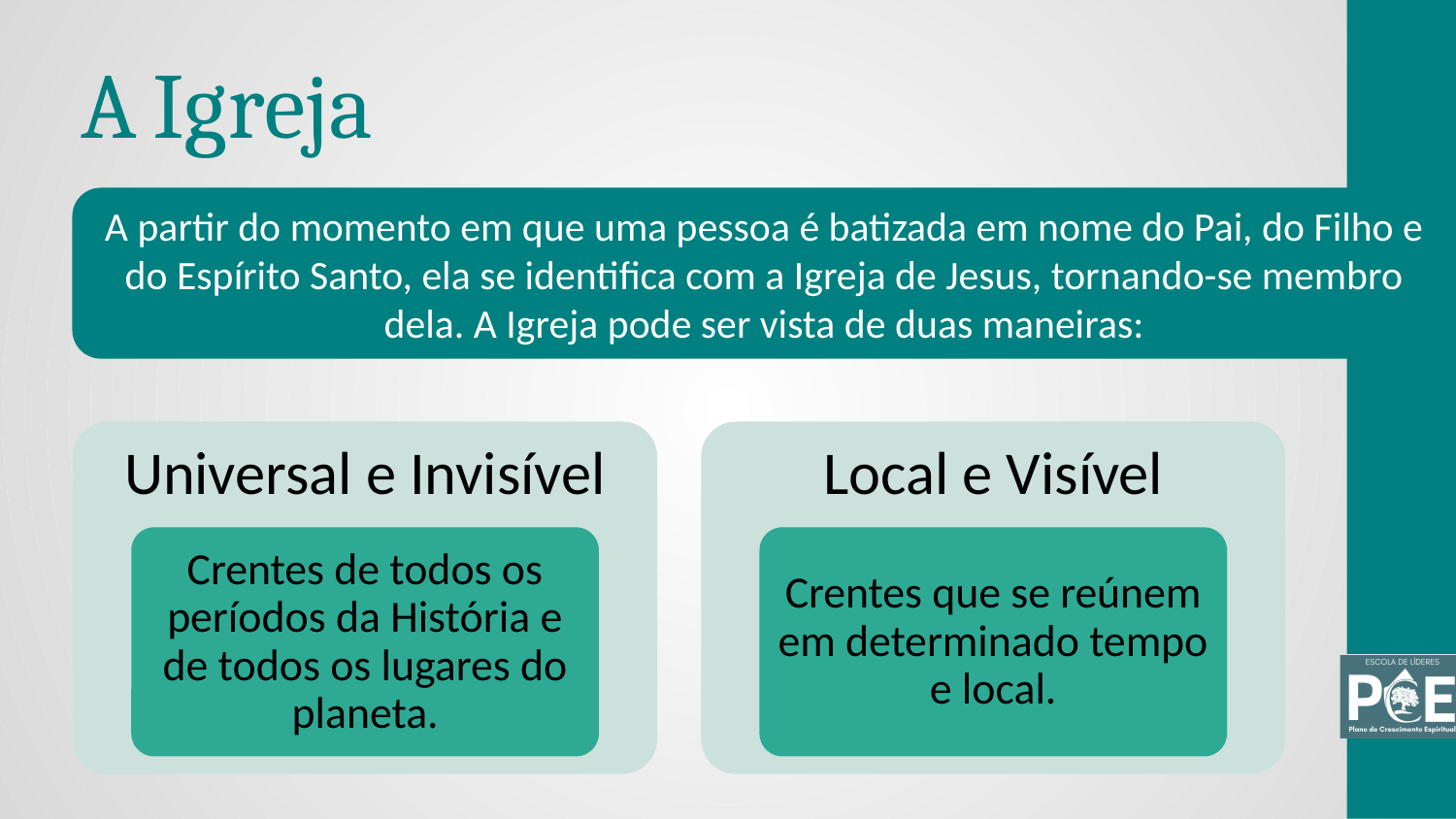

# A Igreja

A partir do momento em que uma pessoa é batizada em nome do Pai, do Filho e do Espírito Santo, ela se identifica com a Igreja de Jesus, tornando-se membro dela. A Igreja pode ser vista de duas maneiras:

Universal e Invisível

Local e Visível

Crentes de todos os períodos da História e de todos os lugares do planeta.

Crentes que se reúnem em determinado tempo e local.